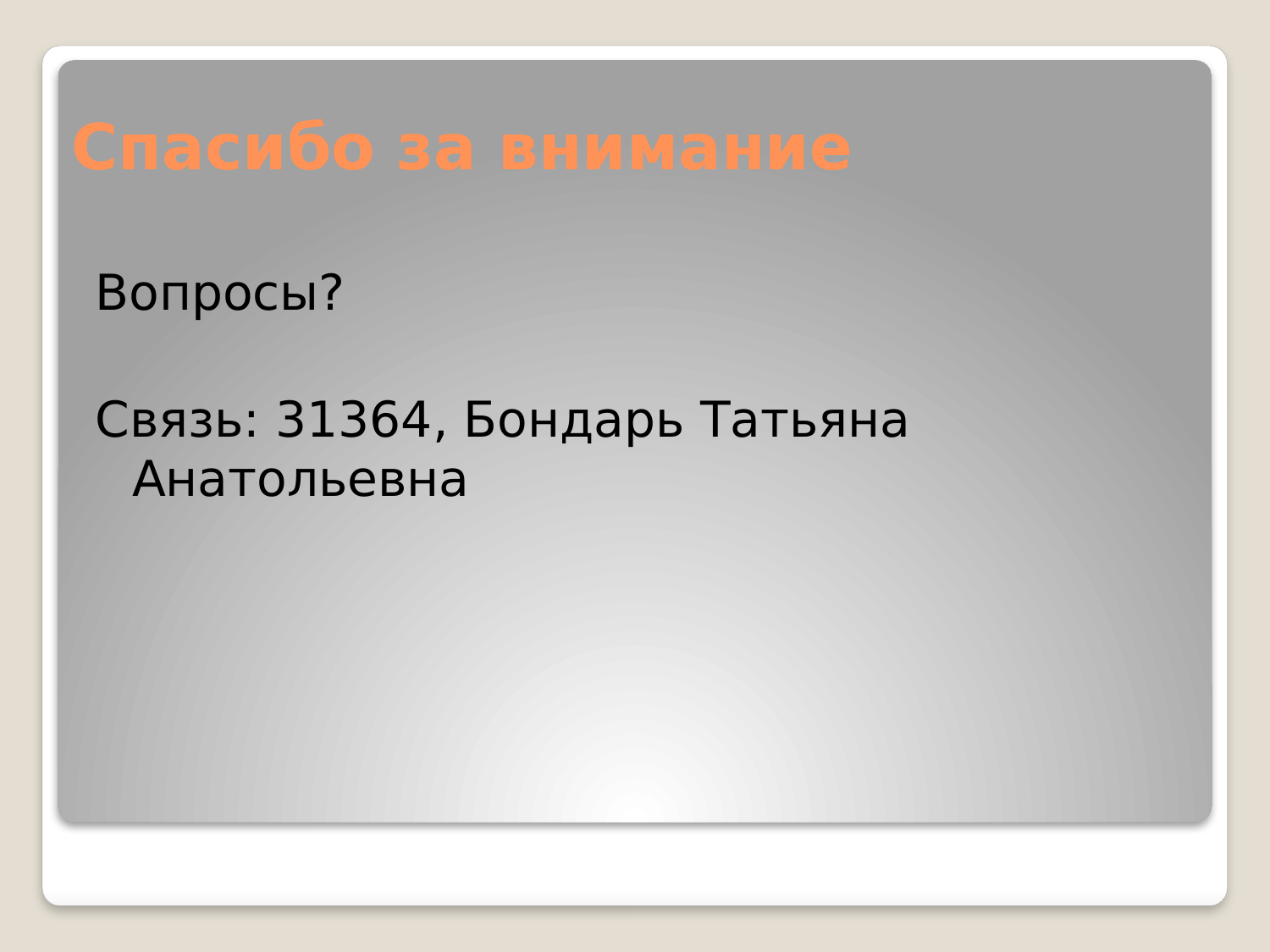

# Спасибо за внимание
Вопросы?

Связь: 31364, Бондарь Татьяна Анатольевна